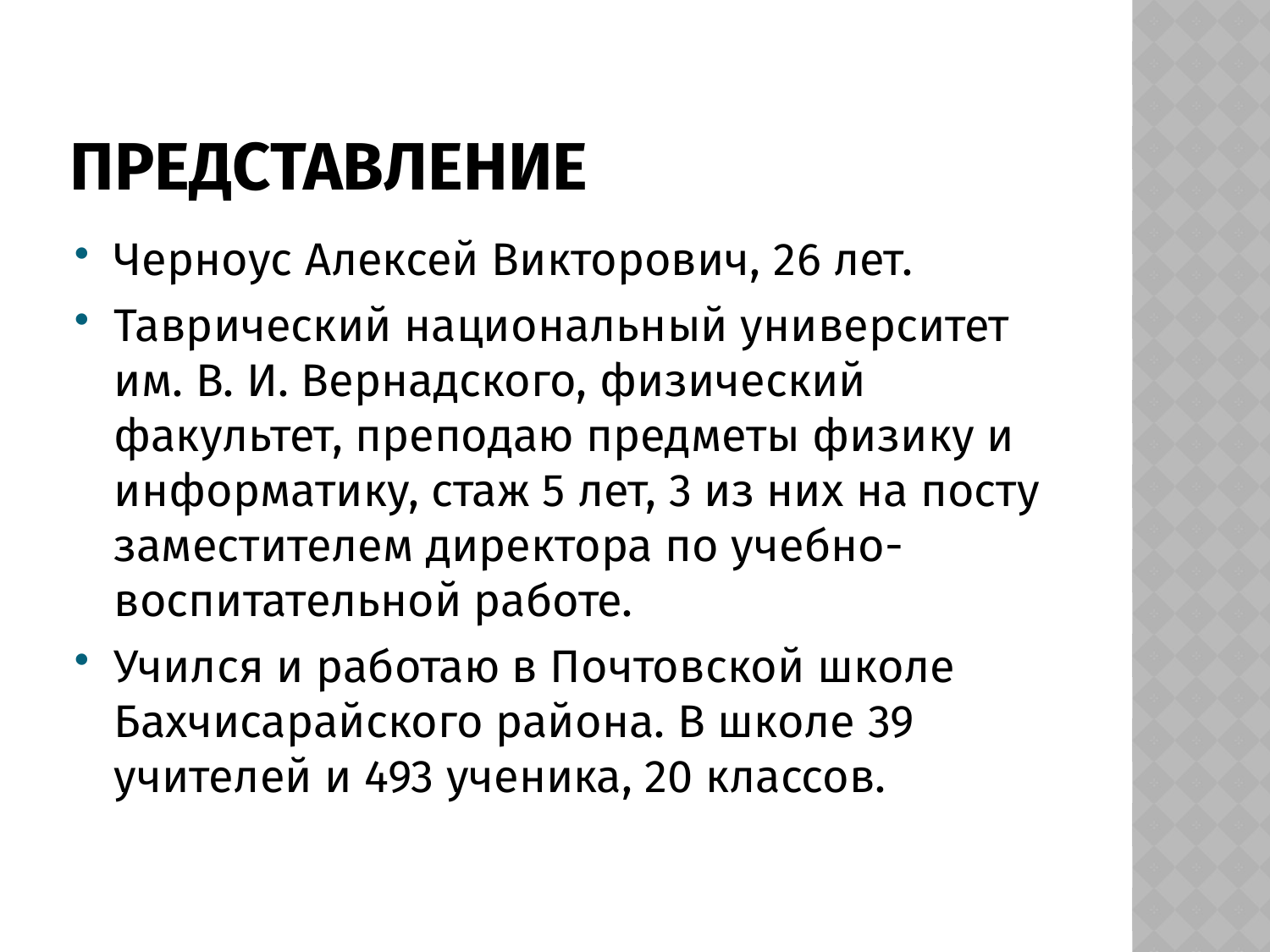

# Представление
Черноус Алексей Викторович, 26 лет.
Таврический национальный университет им. В. И. Вернадского, физический факультет, преподаю предметы физику и информатику, стаж 5 лет, 3 из них на посту заместителем директора по учебно-воспитательной работе.
Учился и работаю в Почтовской школе Бахчисарайского района. В школе 39 учителей и 493 ученика, 20 классов.